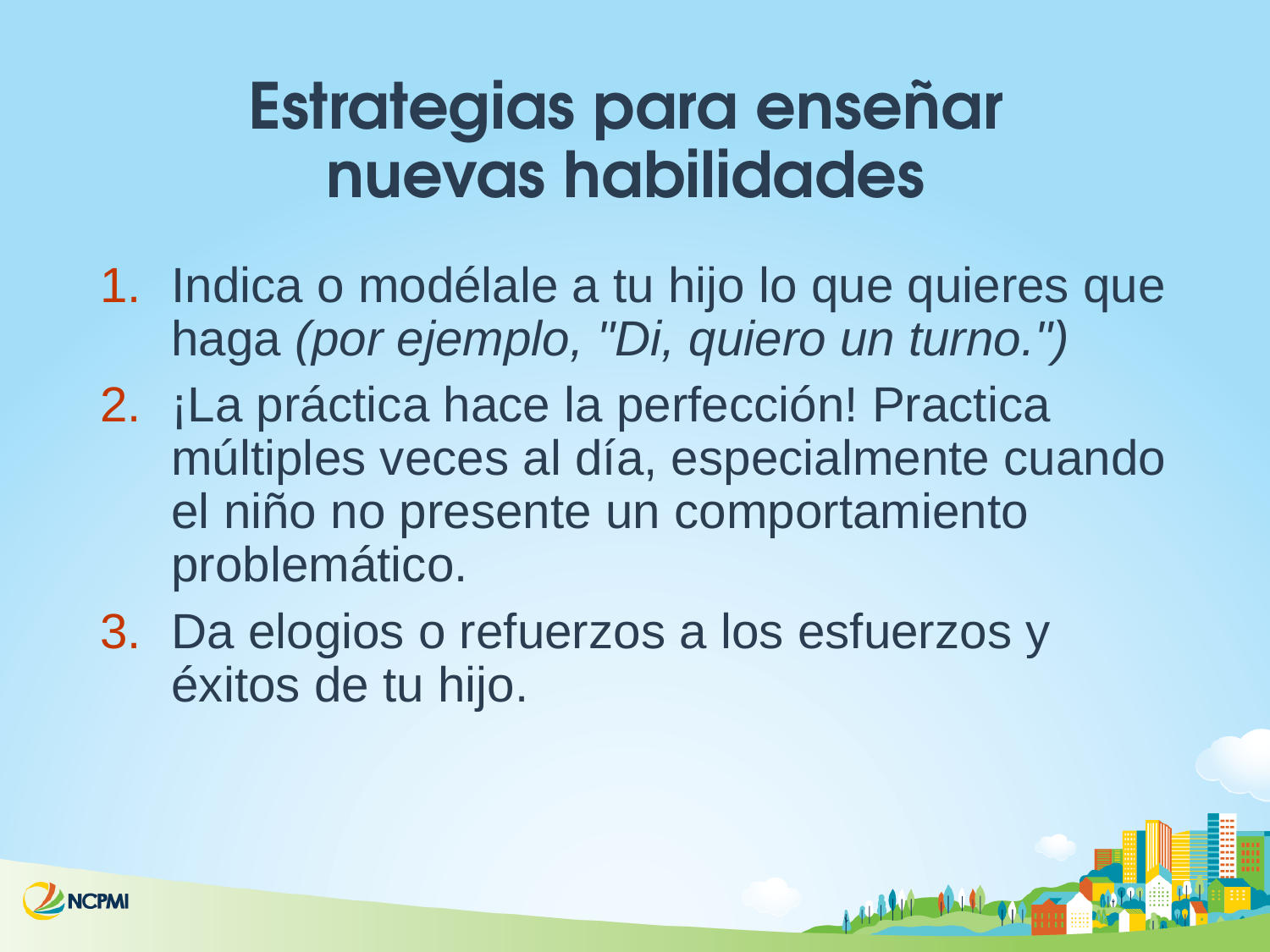

# Estrategias para enseñar nuevas habilidades
Indica o modélale a tu hijo lo que quieres que haga (por ejemplo, "Di, quiero un turno.")
¡La práctica hace la perfección! Practica múltiples veces al día, especialmente cuando el niño no presente un comportamiento problemático.
Da elogios o refuerzos a los esfuerzos y éxitos de tu hijo.